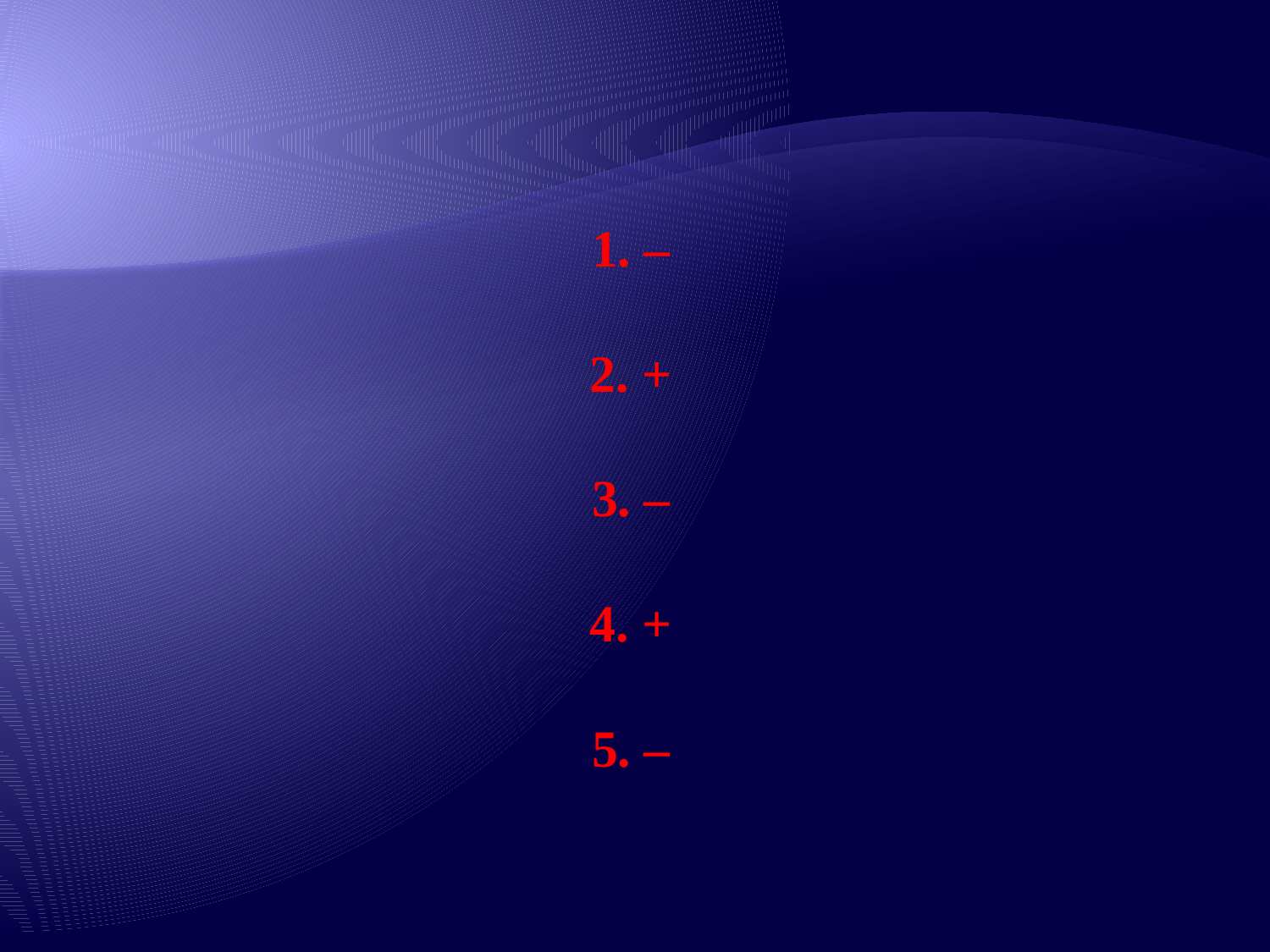

# 1. – 2. + 3. – 4. + 5. –